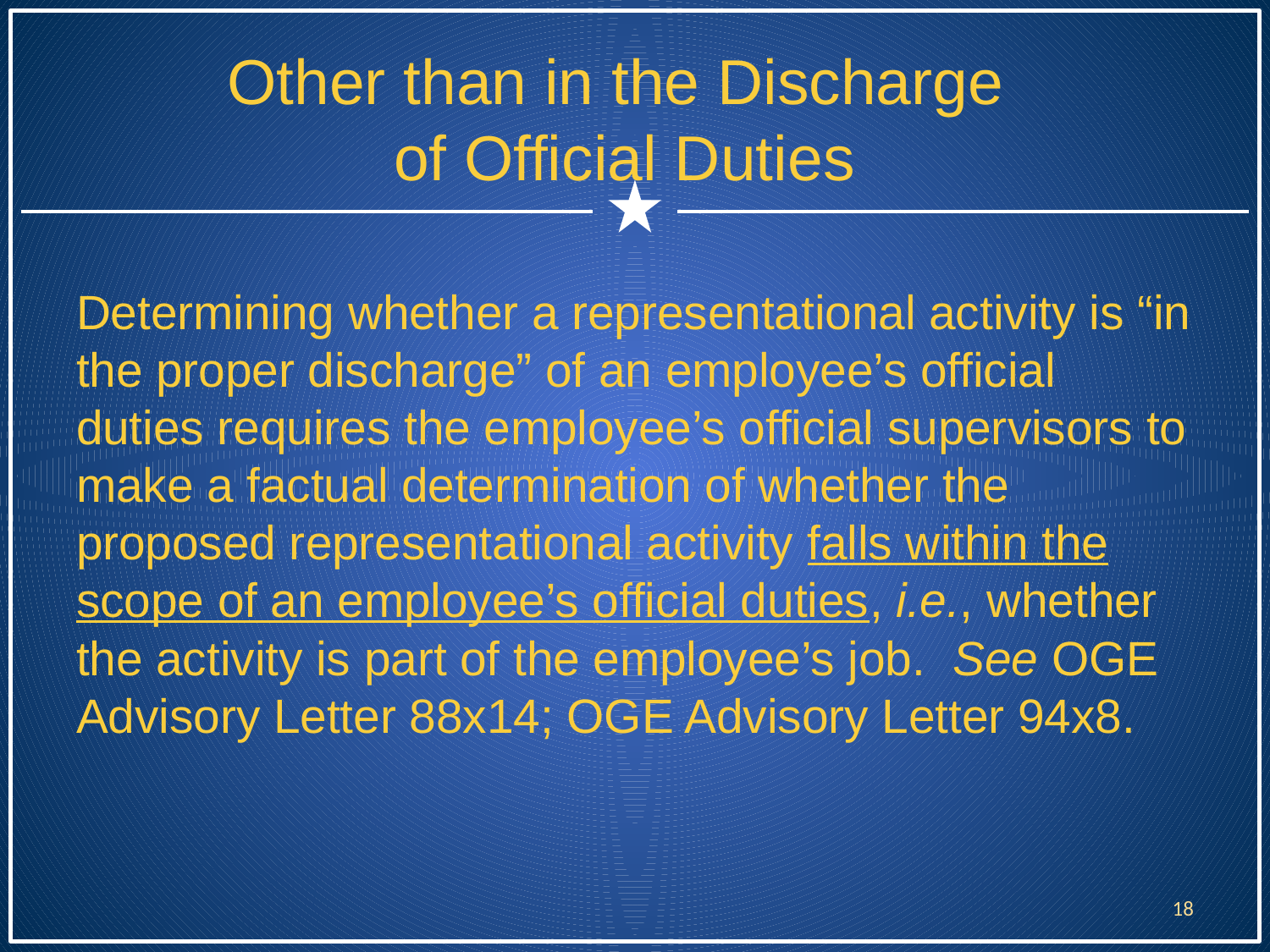

# Other than in the Discharge of Official Duties
Determining whether a representational activity is “in the proper discharge” of an employee’s official duties requires the employee’s official supervisors to make a factual determination of whether the proposed representational activity falls within the scope of an employee’s official duties, i.e., whether the activity is part of the employee’s job.  See OGE Advisory Letter 88x14; OGE Advisory Letter 94x8.

18